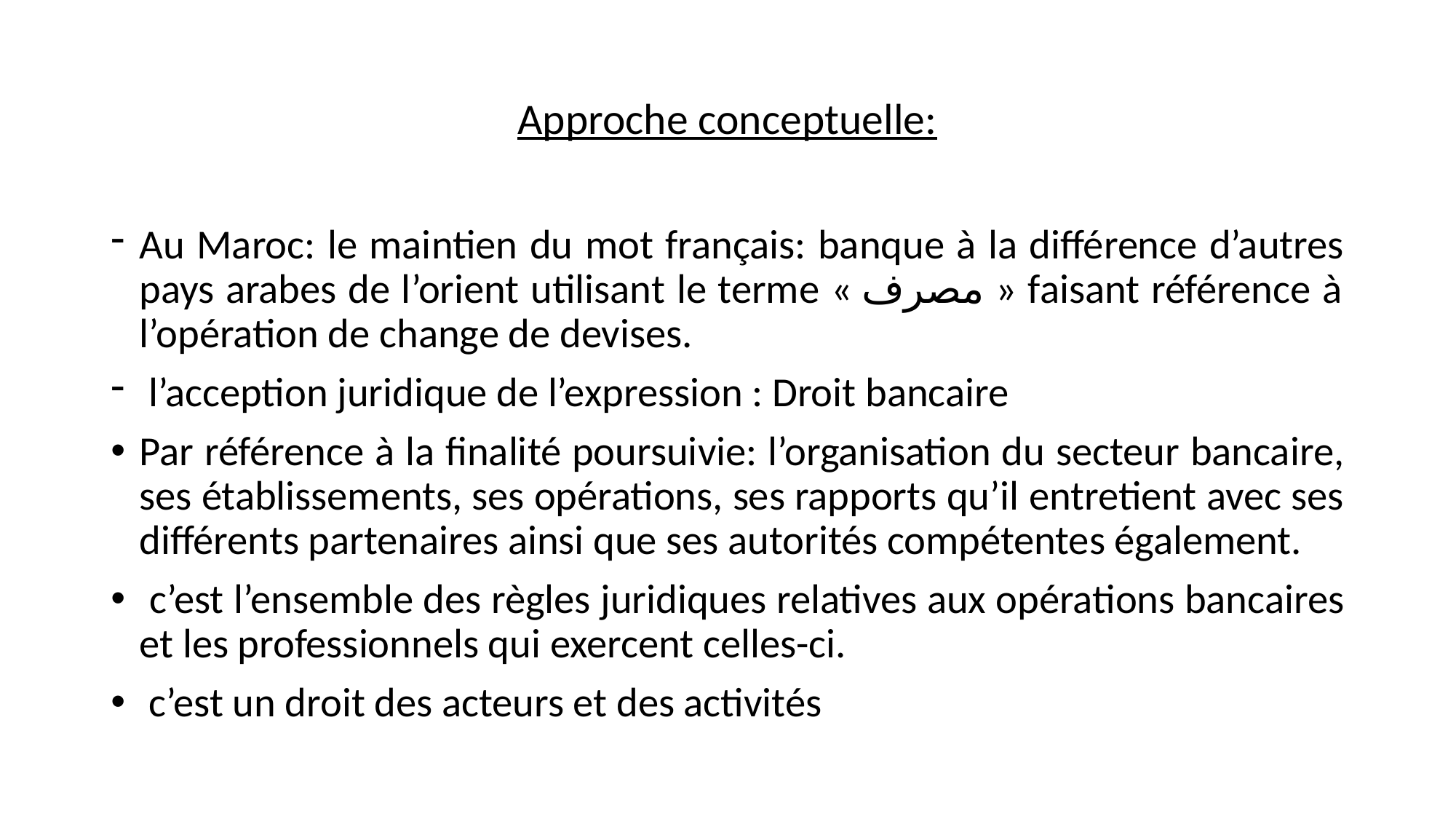

# Approche conceptuelle:
Au Maroc: le maintien du mot français: banque à la différence d’autres pays arabes de l’orient utilisant le terme « مصرف » faisant référence à l’opération de change de devises.
 l’acception juridique de l’expression : Droit bancaire
Par référence à la finalité poursuivie: l’organisation du secteur bancaire, ses établissements, ses opérations, ses rapports qu’il entretient avec ses différents partenaires ainsi que ses autorités compétentes également.
 c’est l’ensemble des règles juridiques relatives aux opérations bancaires et les professionnels qui exercent celles-ci.
 c’est un droit des acteurs et des activités